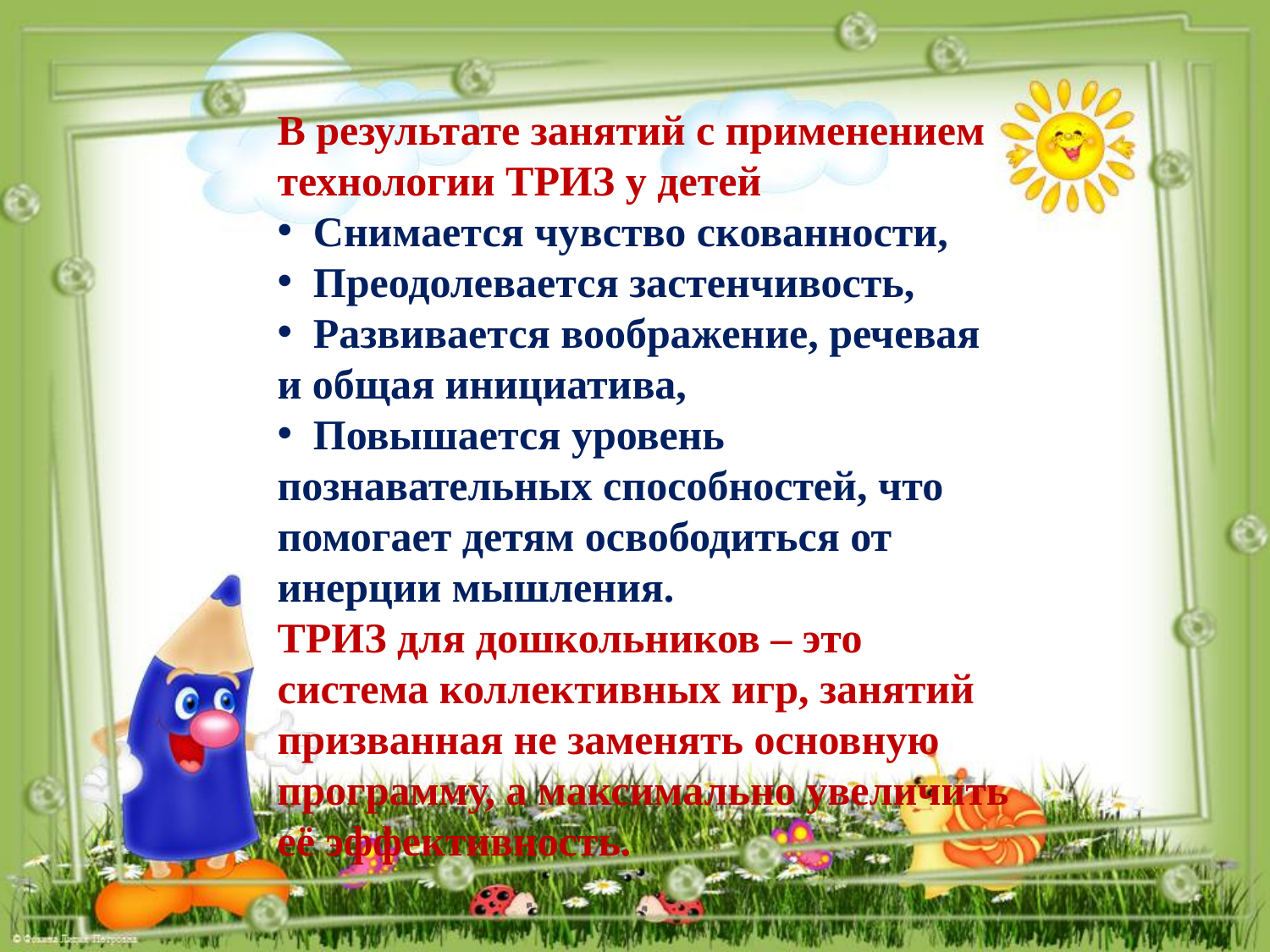

В результате занятий с применением технологии ТРИЗ у детей
  Снимается чувство скованности,
  Преодолевается застенчивость,
  Развивается воображение, речевая и общая инициатива,
  Повышается уровень познавательных способностей, что помогает детям освободиться от инерции мышления.
ТРИЗ для дошкольников – это система коллективных игр, занятий призванная не заменять основную программу, а максимально увеличить её эффективность.